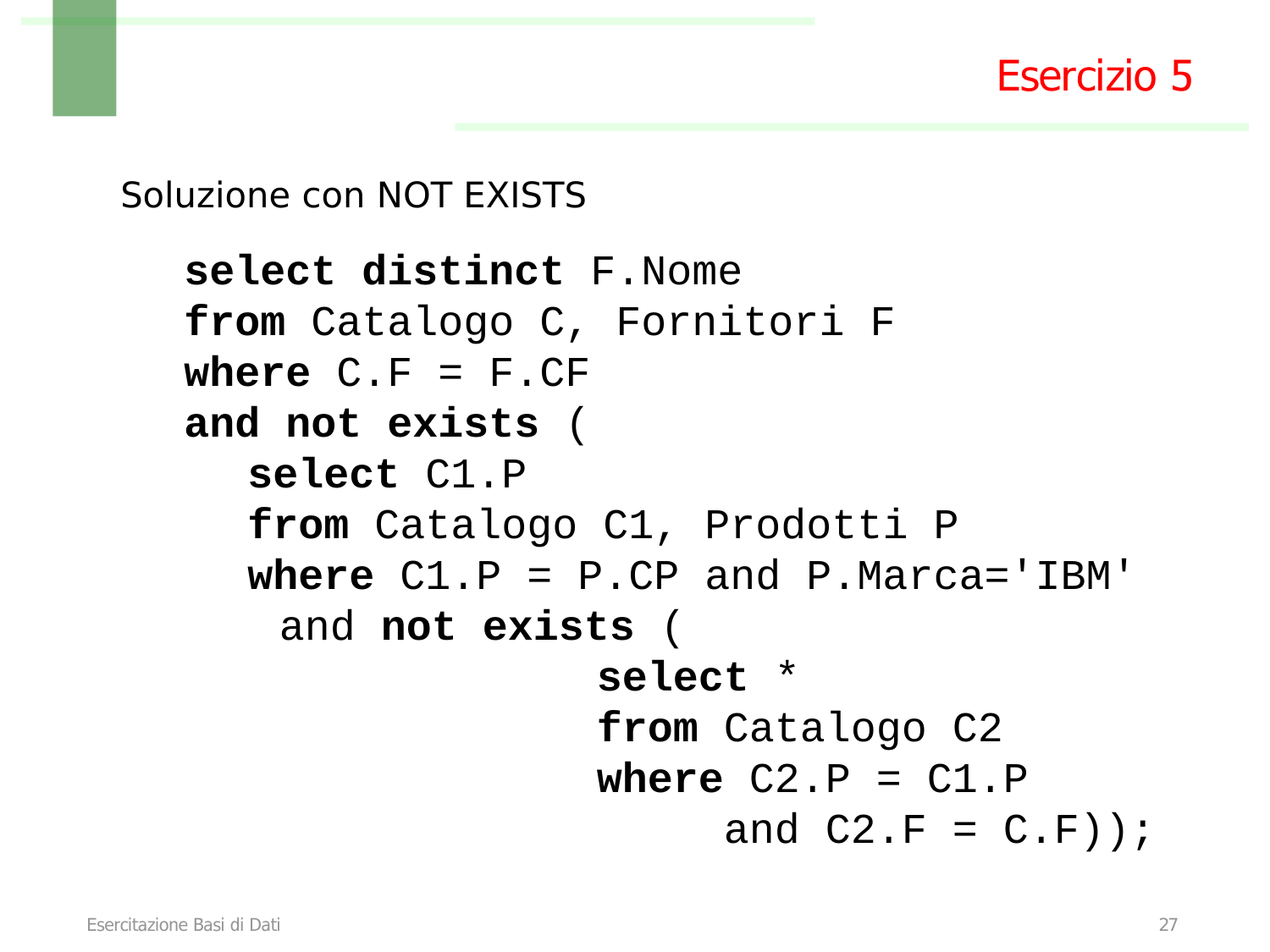

Esercizio 5
Soluzione con NOT EXISTS

select distinct F.Nome
from Catalogo C, Fornitori F
where C.F = F.CF
and not exists (
select C1.P
from Catalogo C1, Prodotti P
where C1.P = P.CP and P.Marca='IBM'	and not exists (
			select *
			from Catalogo C2
			where C2.P = C1.P
				and C2.F = C.F));